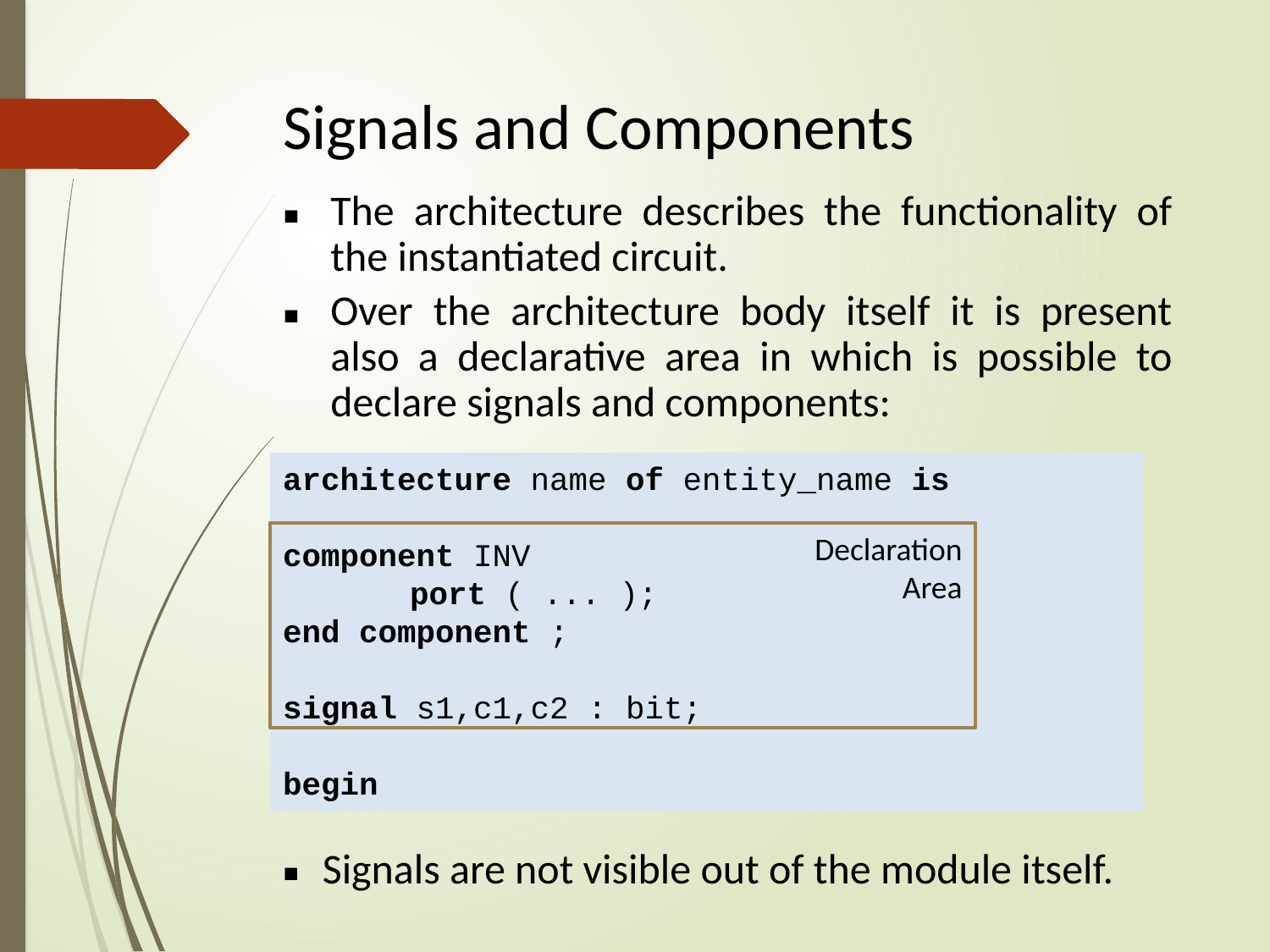

# Signals and Components
The architecture describes the functionality of the instantiated circuit.
Over the architecture body itself it is present also a declarative area in which is possible to declare signals and components:
architecture name of entity_name is

component INV
	port ( ... );
end component ;

signal s1,c1,c2 : bit;

begin
Declaration
Area

Signals are not visible out of the module itself.